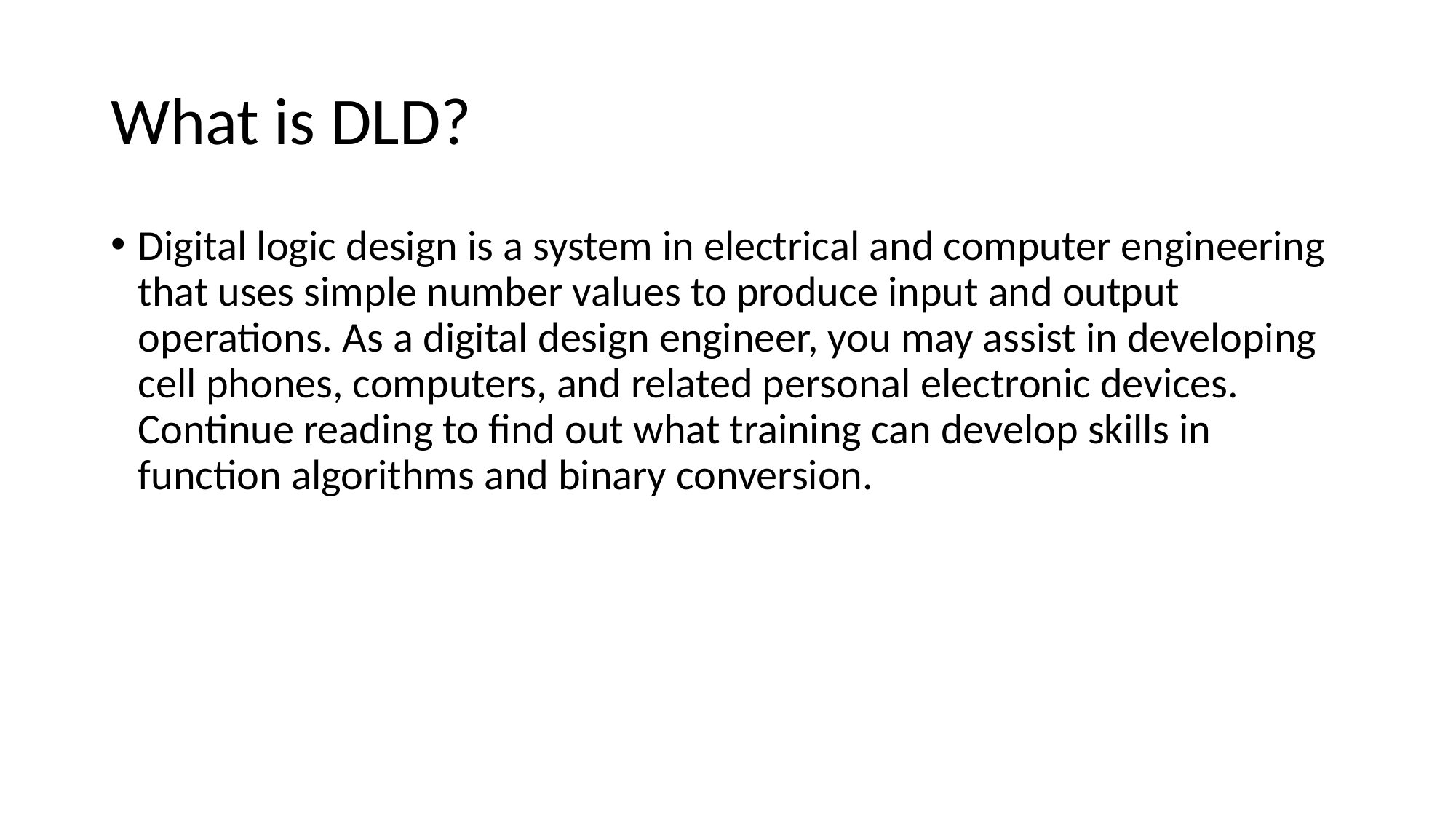

# What is DLD?
Digital logic design is a system in electrical and computer engineering that uses simple number values to produce input and output operations. As a digital design engineer, you may assist in developing cell phones, computers, and related personal electronic devices. Continue reading to find out what training can develop skills in function algorithms and binary conversion.